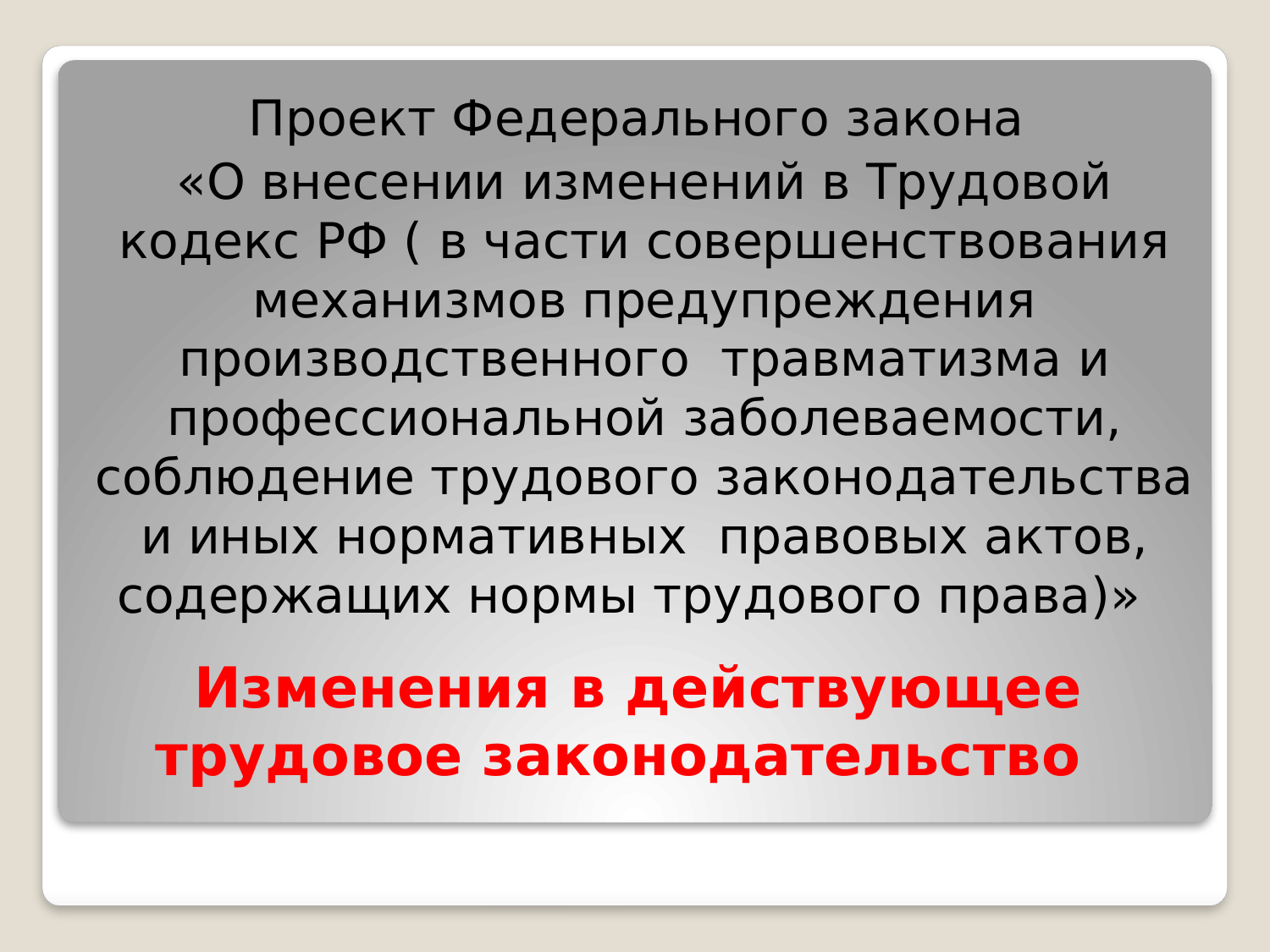

Проект Федерального закона
«О внесении изменений в Трудовой кодекс РФ ( в части совершенствования механизмов предупреждения производственного  травматизма и профессиональной заболеваемости, соблюдение трудового законодательства и иных нормативных  правовых актов, содержащих нормы трудового права)»
# Изменения в действующее трудовое законодательство